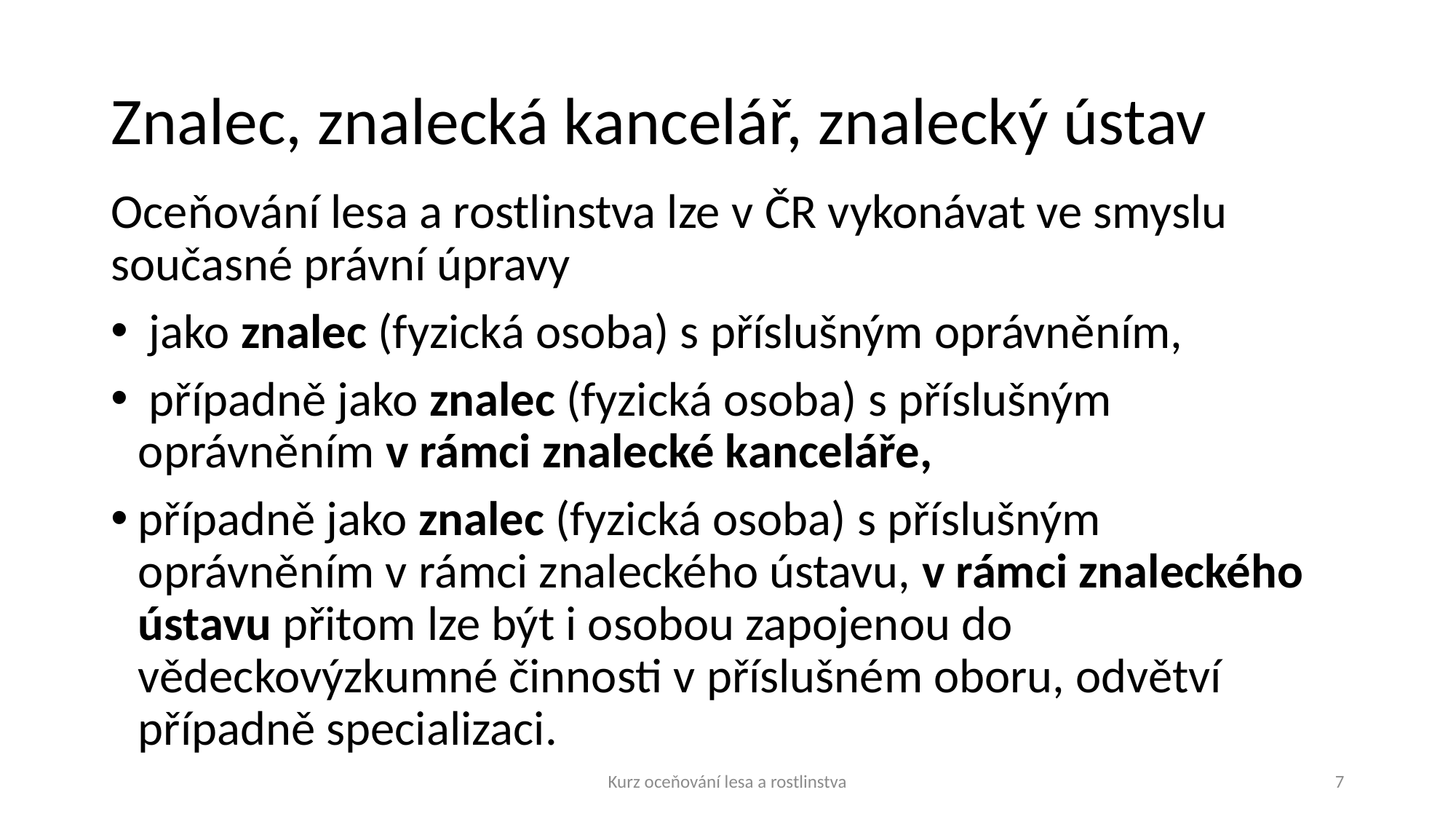

# Znalec, znalecká kancelář, znalecký ústav
Oceňování lesa a rostlinstva lze v ČR vykonávat ve smyslu současné právní úpravy
 jako znalec (fyzická osoba) s příslušným oprávněním,
 případně jako znalec (fyzická osoba) s příslušným oprávněním v rámci znalecké kanceláře,
případně jako znalec (fyzická osoba) s příslušným oprávněním v rámci znaleckého ústavu, v rámci znaleckého ústavu přitom lze být i osobou zapojenou do vědeckovýzkumné činnosti v příslušném oboru, odvětví případně specializaci.
Kurz oceňování lesa a rostlinstva
7